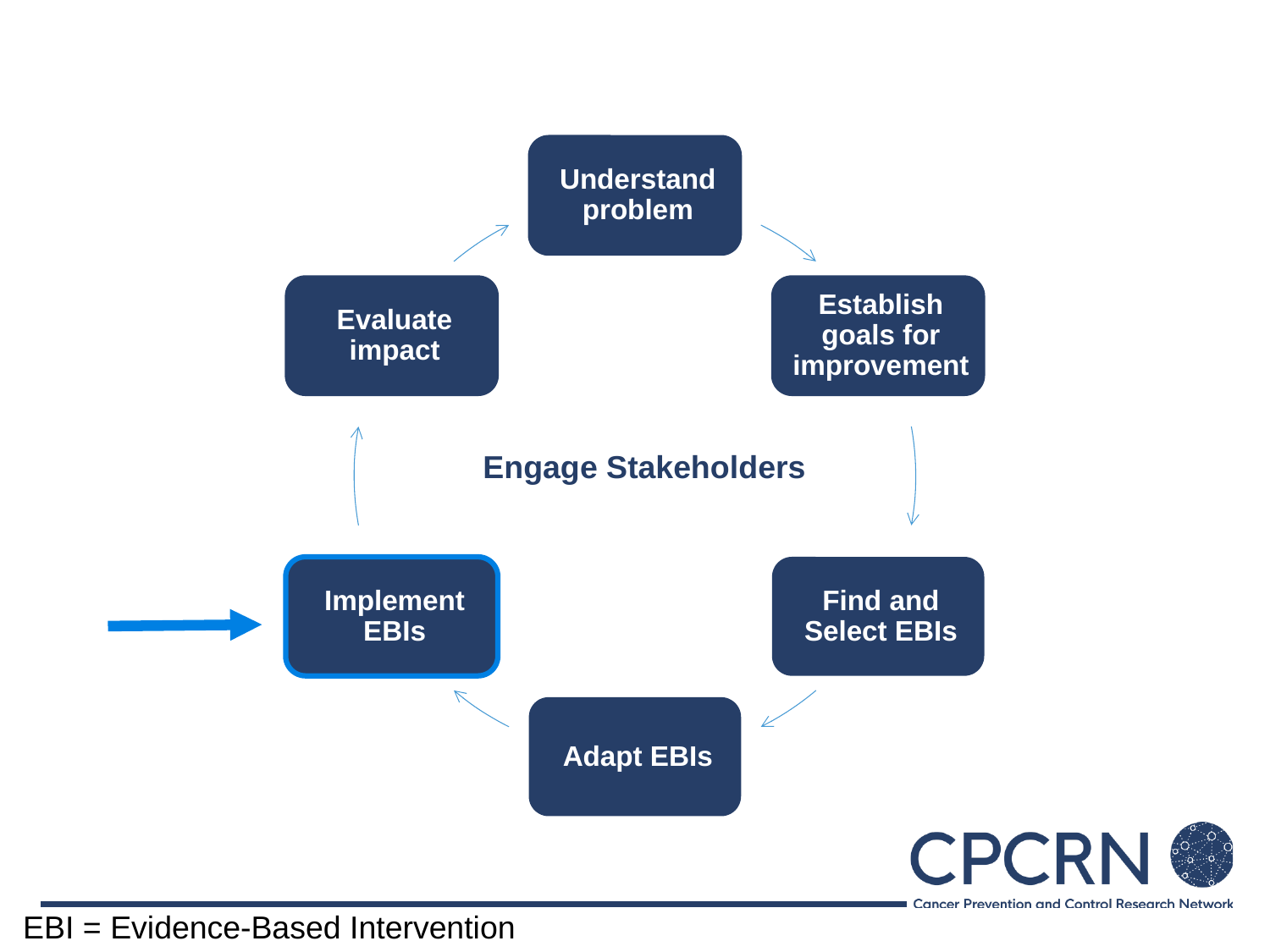

Understand problem
Establish goals for improvement
Find and Select EBIs
Adapt EBIs
Implement EBIs
Evaluate impact
Engage Stakeholders
EBI = Evidence-Based Intervention